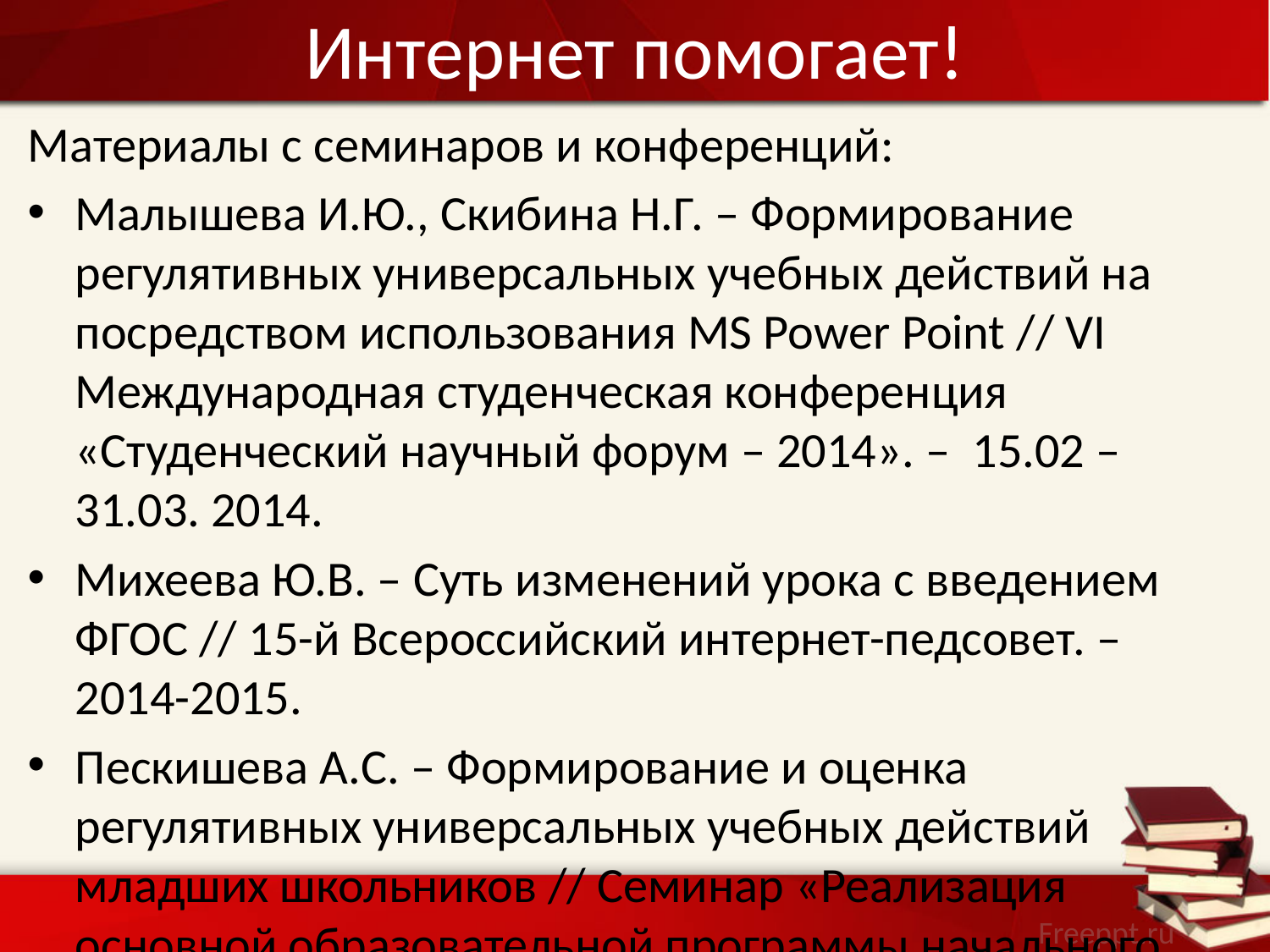

# Интернет помогает!
Материалы с семинаров и конференций:
Малышева И.Ю., Скибина Н.Г. – Формирование регулятивных универсальных учебных действий на посредством использования MS Power Point // VI Международная студенческая конференция «Студенческий научный форум – 2014». –  15.02 – 31.03. 2014.
Михеева Ю.В. – Суть изменений урока с введением ФГОС // 15-й Всероссийский интернет-педсовет. – 2014-2015.
Пескишева А.С. – Формирование и оценка регулятивных универсальных учебных действий младших школьников // Семинар «Реализация основной образовательной программы начального общего образования в соответствии с федеральным государственным образовательным стандартом начального общего образования». – 29.03.2012.